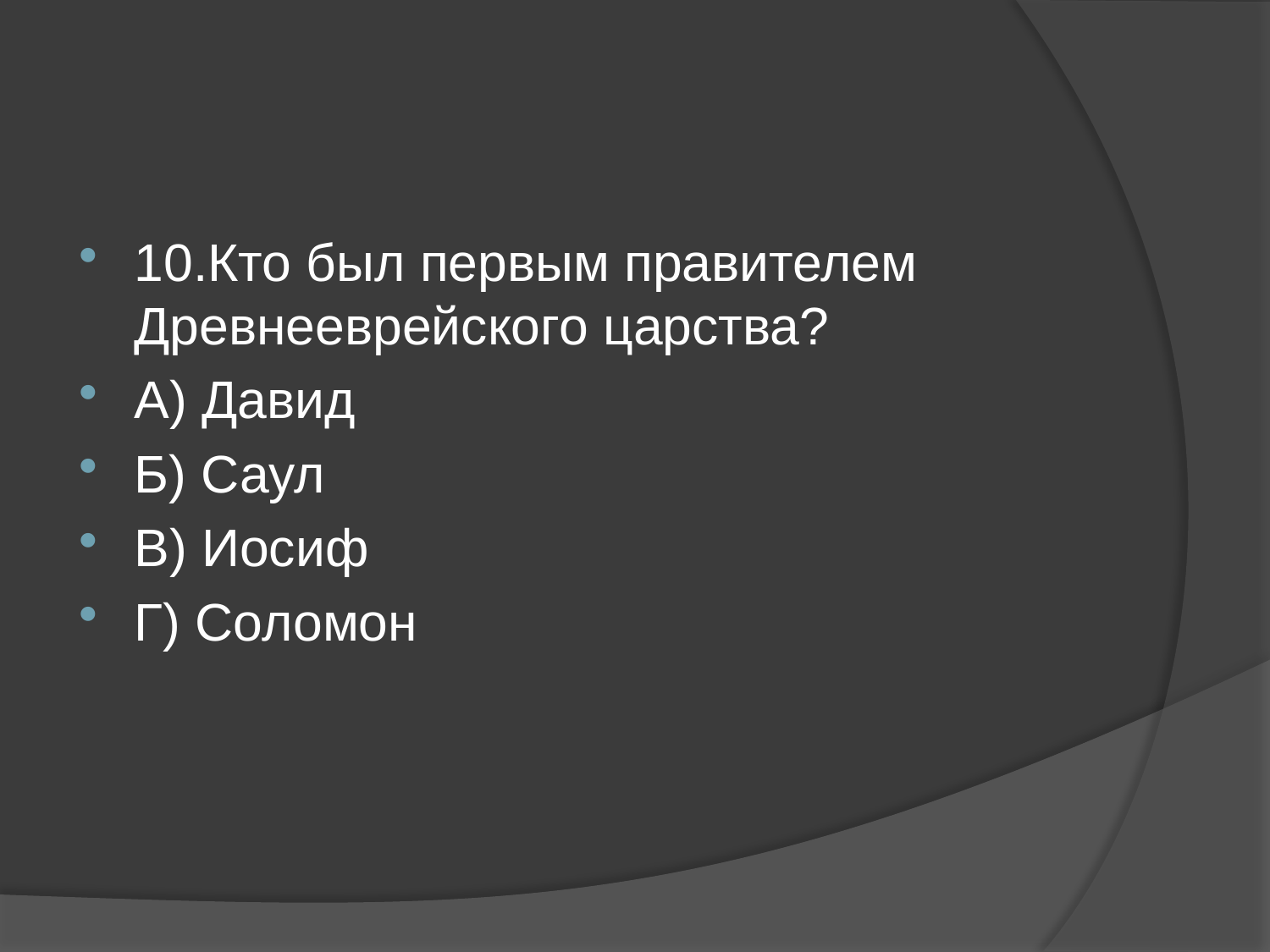

#
10.Кто был первым правителем Древнееврейского царства?
А) Давид
Б) Саул
В) Иосиф
Г) Соломон